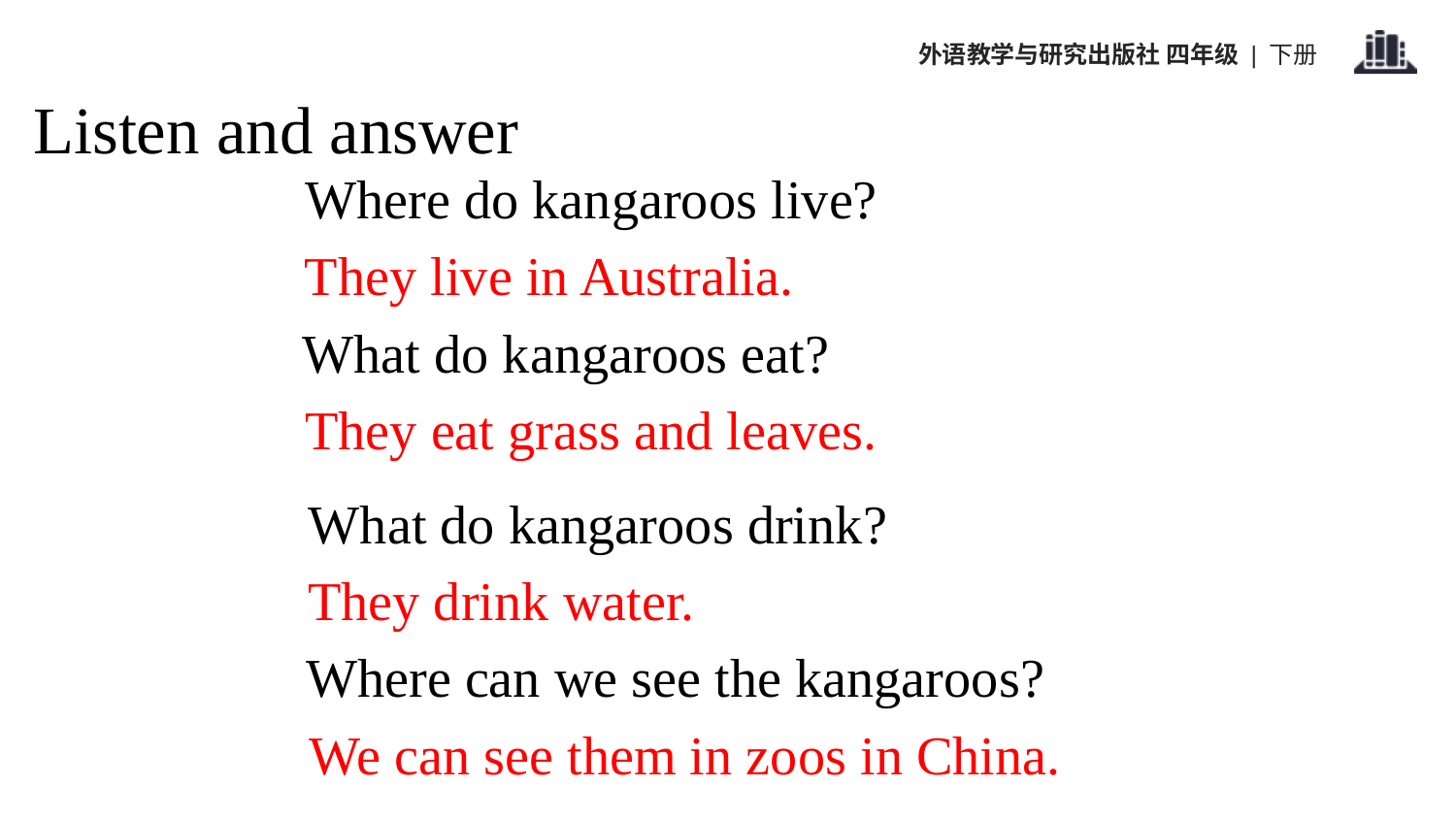

Listen and answer
Where do kangaroos live?
They live in Australia.
What do kangaroos eat?
They eat grass and leaves.
What do kangaroos drink?
They drink water.
Where can we see the kangaroos?
We can see them in zoos in China.